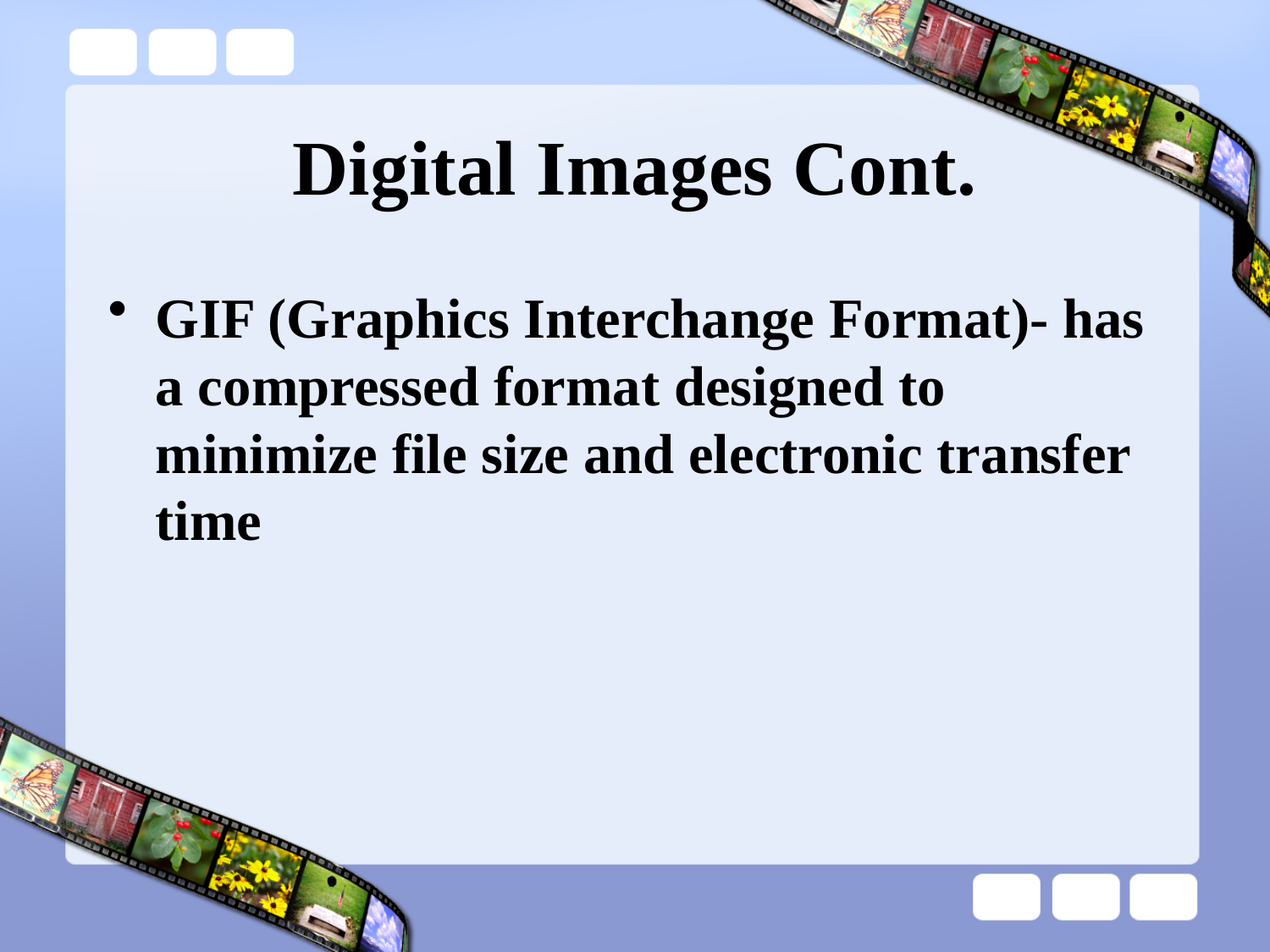

# Digital Images Cont.
GIF (Graphics Interchange Format)- has a compressed format designed to minimize file size and electronic transfer time